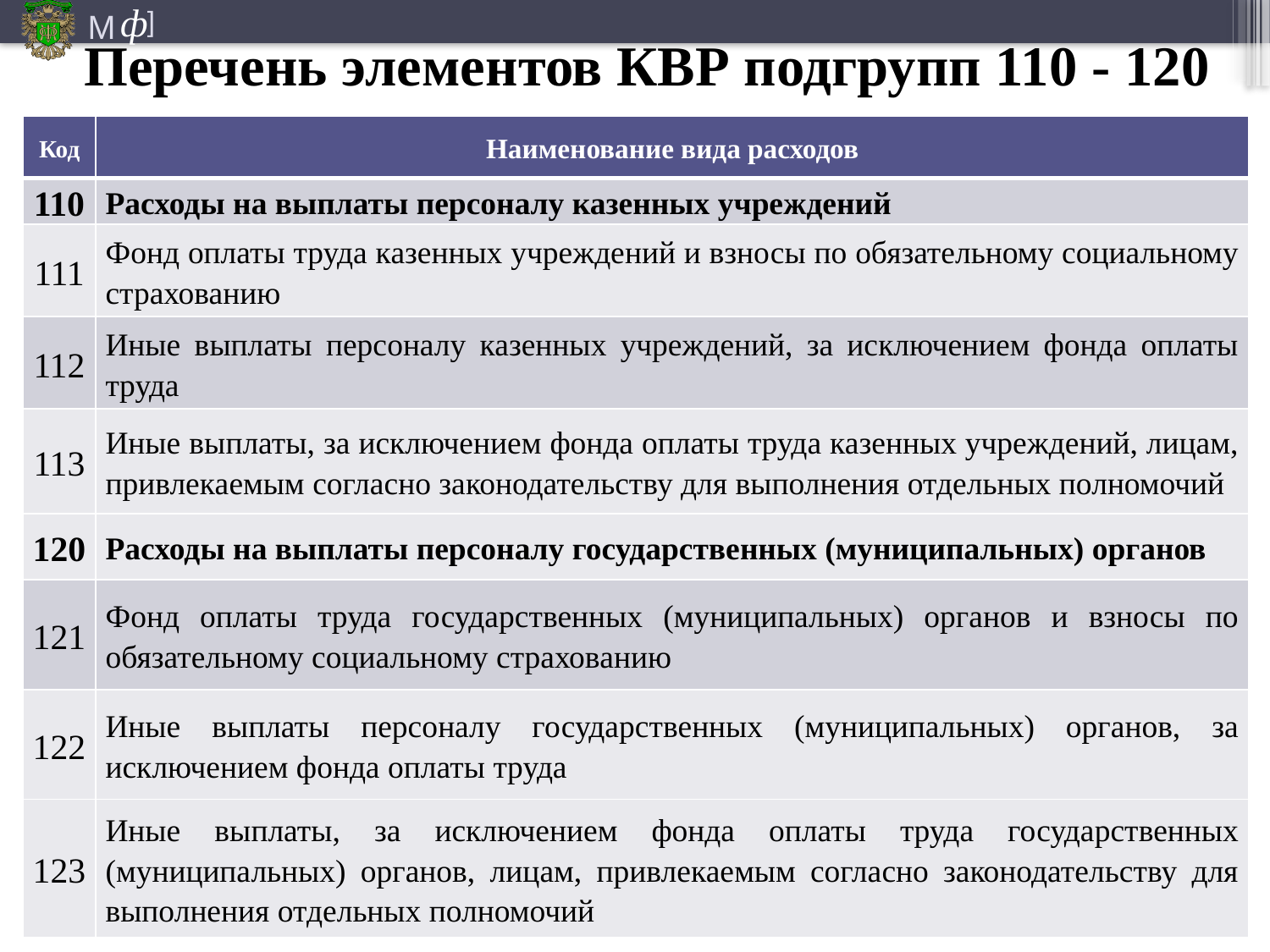

# Перечень элементов КВР подгрупп 110 - 120
| Код | Наименование вида расходов |
| --- | --- |
| 110 | Расходы на выплаты персоналу казенных учреждений |
| 111 | Фонд оплаты труда казенных учреждений и взносы по обязательному социальному страхованию |
| 112 | Иные выплаты персоналу казенных учреждений, за исключением фонда оплаты труда |
| 113 | Иные выплаты, за исключением фонда оплаты труда казенных учреждений, лицам, привлекаемым согласно законодательству для выполнения отдельных полномочий |
| 120 | Расходы на выплаты персоналу государственных (муниципальных) органов |
| 121 | Фонд оплаты труда государственных (муниципальных) органов и взносы по обязательному социальному страхованию |
| 122 | Иные выплаты персоналу государственных (муниципальных) органов, за исключением фонда оплаты труда |
| 123 | Иные выплаты, за исключением фонда оплаты труда государственных (муниципальных) органов, лицам, привлекаемым согласно законодательству для выполнения отдельных полномочий |